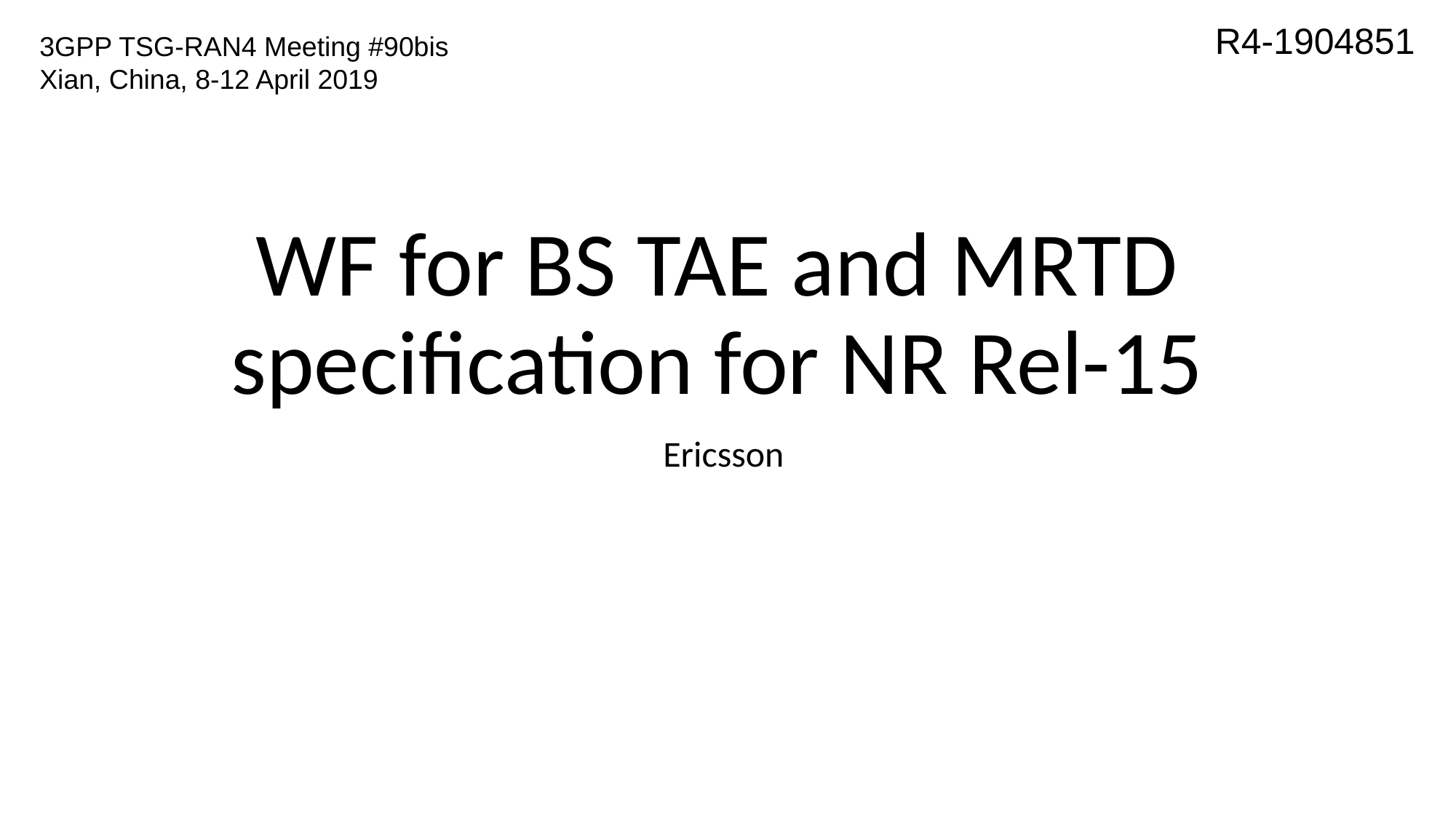

R4-1904851
3GPP TSG-RAN4 Meeting #90bis
Xian, China, 8-12 April 2019
# WF for BS TAE and MRTD  specification for NR Rel-15
Ericsson